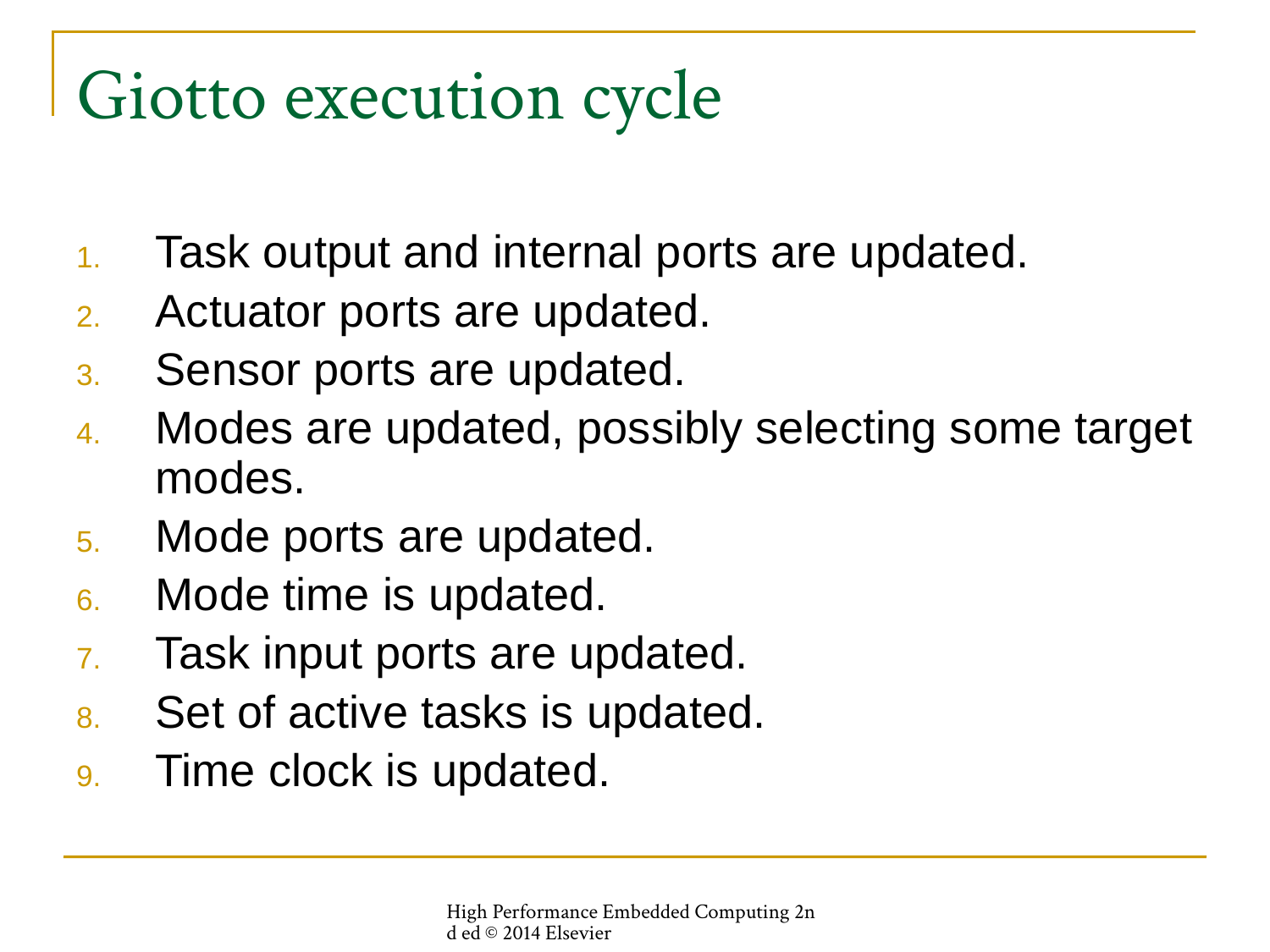

# Giotto execution cycle
Task output and internal ports are updated.
Actuator ports are updated.
Sensor ports are updated.
Modes are updated, possibly selecting some target modes.
Mode ports are updated.
Mode time is updated.
Task input ports are updated.
Set of active tasks is updated.
Time clock is updated.
High Performance Embedded Computing 2nd ed © 2014 Elsevier